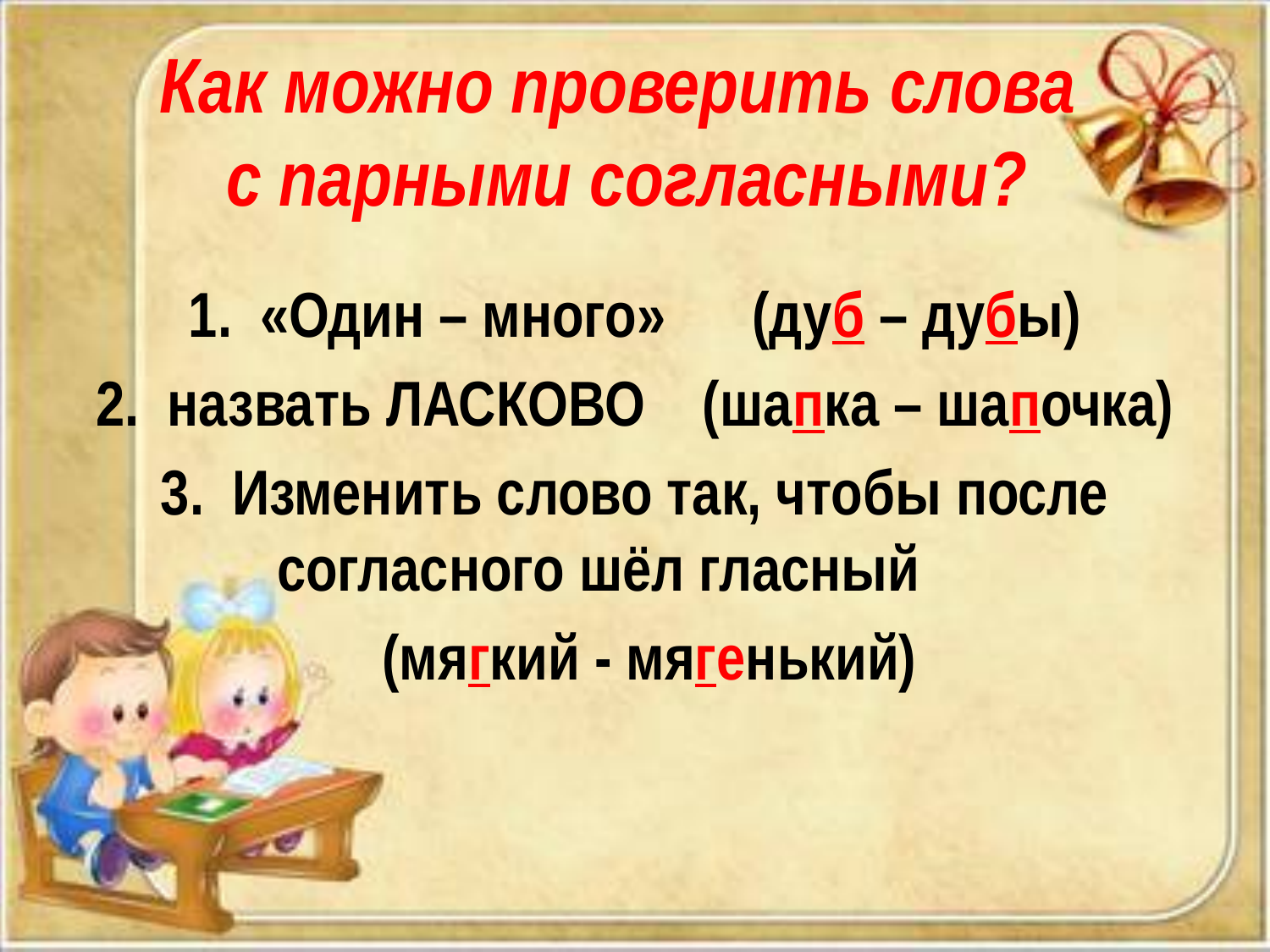

# Как можно проверить слова с парными согласными?
«Один – много»      (дуб – дубы)
назвать ЛАСКОВО    (шапка – шапочка)
Изменить слово так, чтобы после согласного шёл гласный
  (мягкий - мягенький)